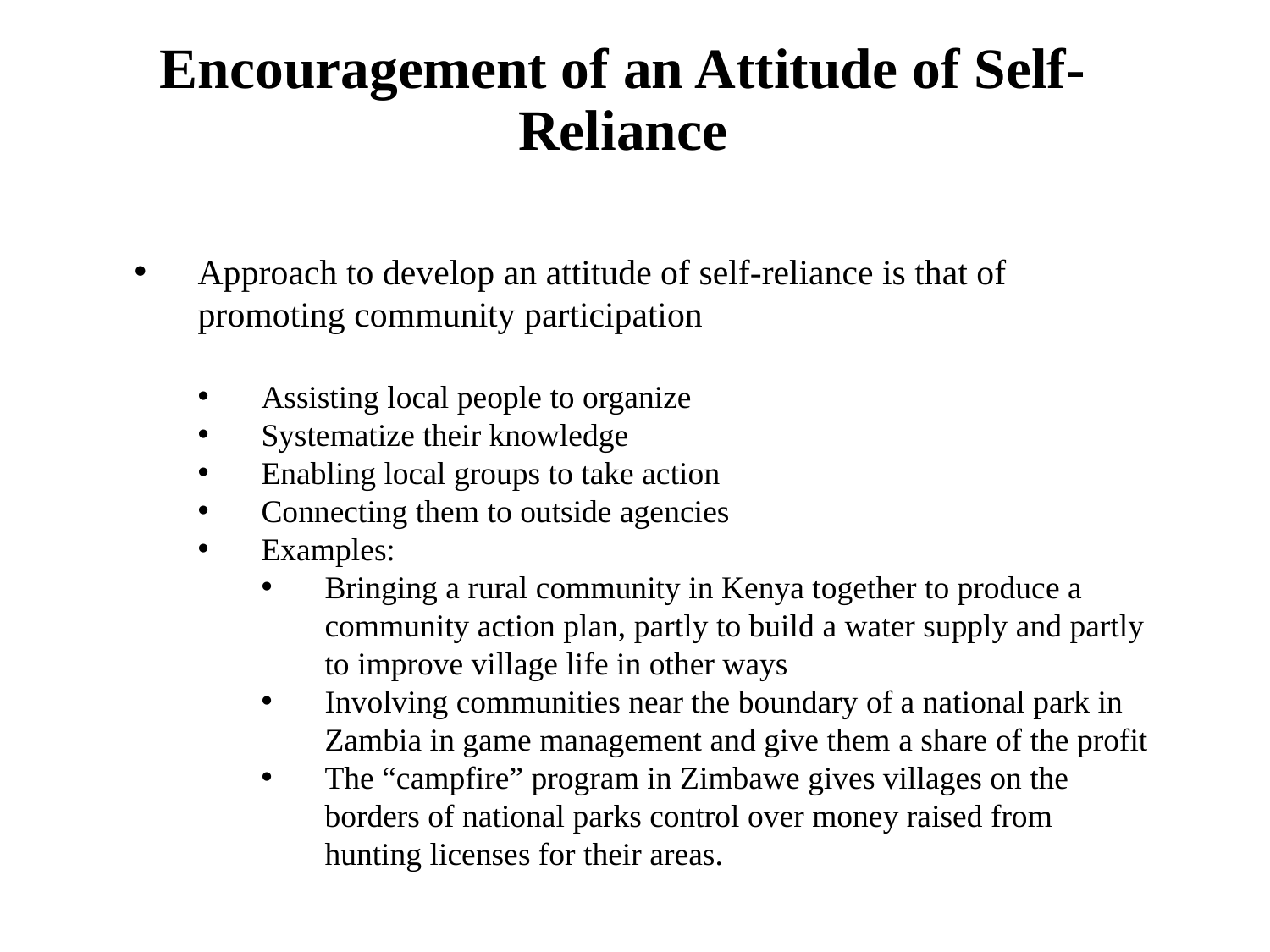

# Encouragement of an Attitude of Self-Reliance
Approach to develop an attitude of self-reliance is that of promoting community participation

Assisting local people to organize
Systematize their knowledge
Enabling local groups to take action
Connecting them to outside agencies
Examples:
Bringing a rural community in Kenya together to produce a community action plan, partly to build a water supply and partly to improve village life in other ways
Involving communities near the boundary of a national park in Zambia in game management and give them a share of the profit
The “campfire” program in Zimbawe gives villages on the borders of national parks control over money raised from hunting licenses for their areas.